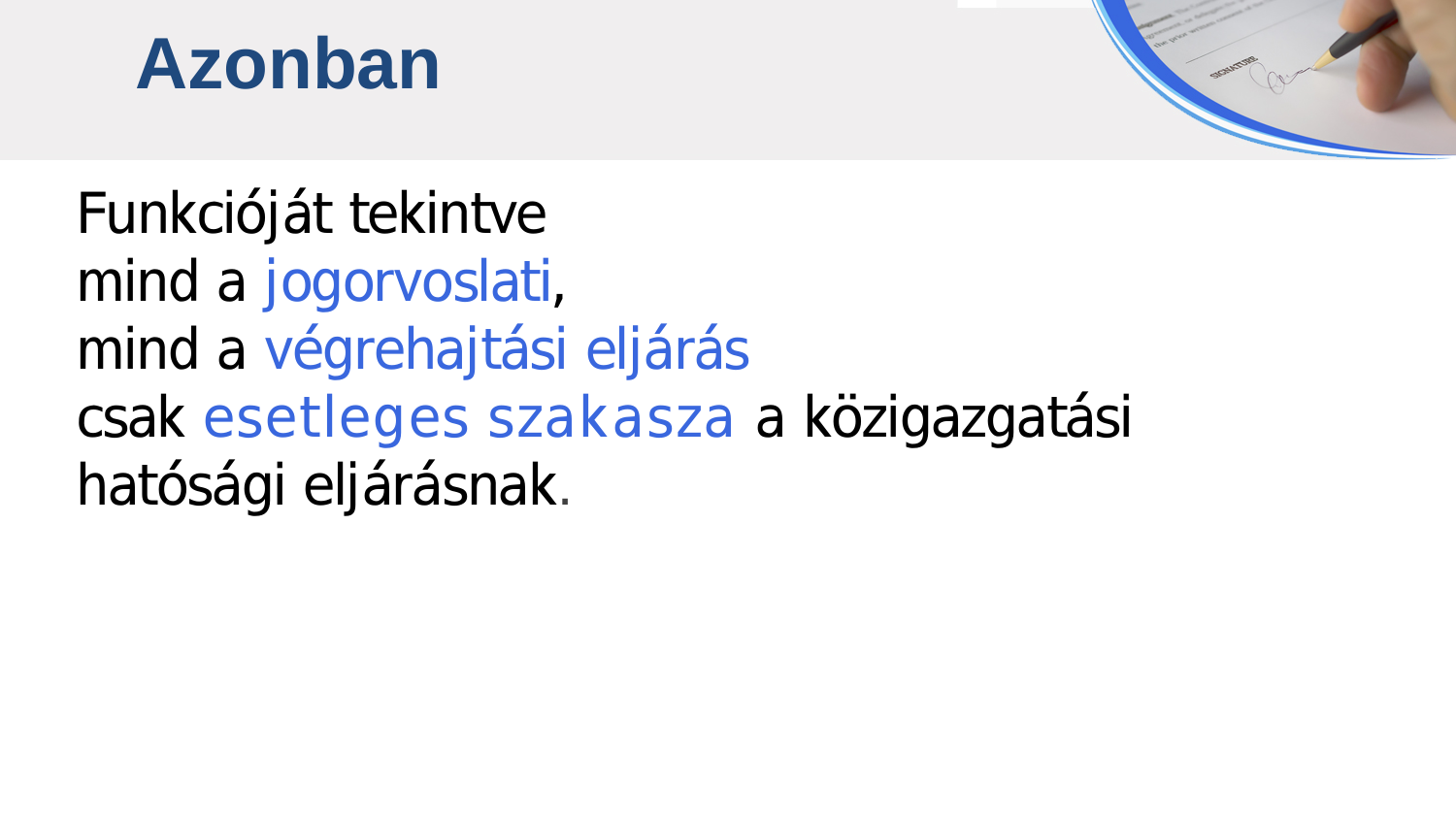

Azonban

Funkcióját tekintve
mind a jogorvoslati,
mind a végrehajtási eljárás
csak esetleges szakasza a közigazgatási
hatósági eljárásnak.